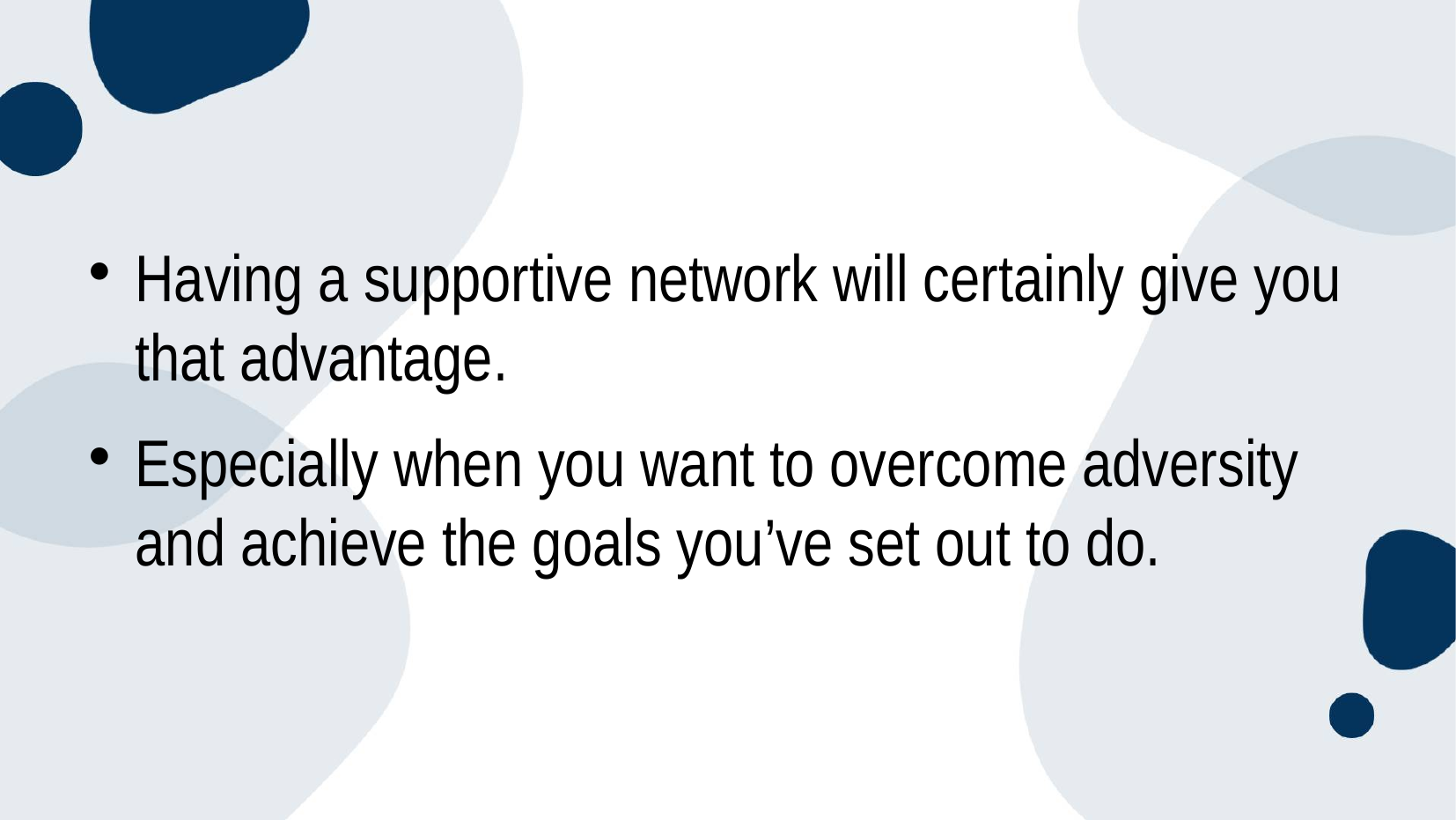

#
Having a supportive network will certainly give you that advantage.
Especially when you want to overcome adversity and achieve the goals you’ve set out to do.